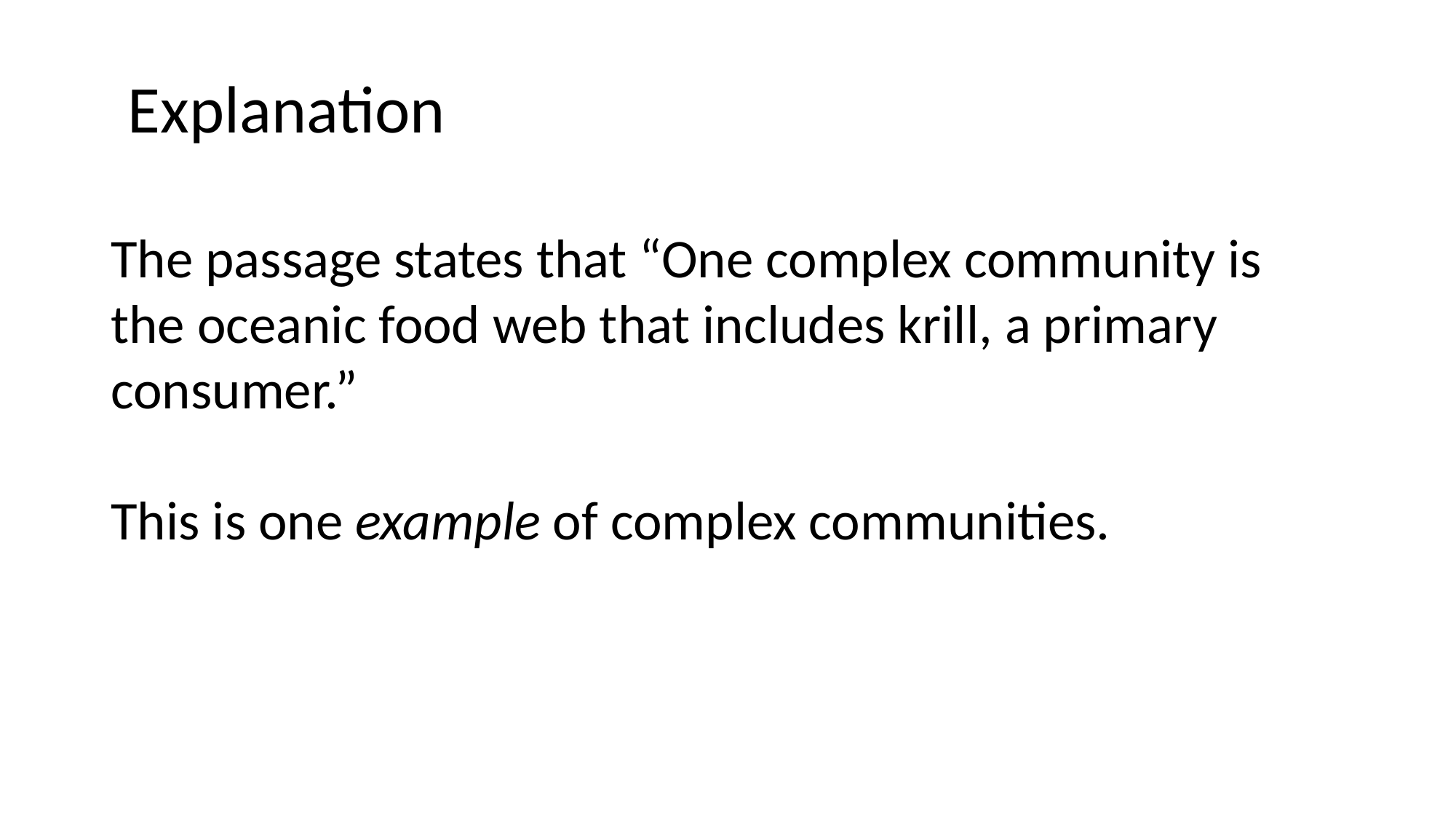

# Explanation
The passage states that “One complex community is the oceanic food web that includes krill, a primary consumer.”

This is one example of complex communities.